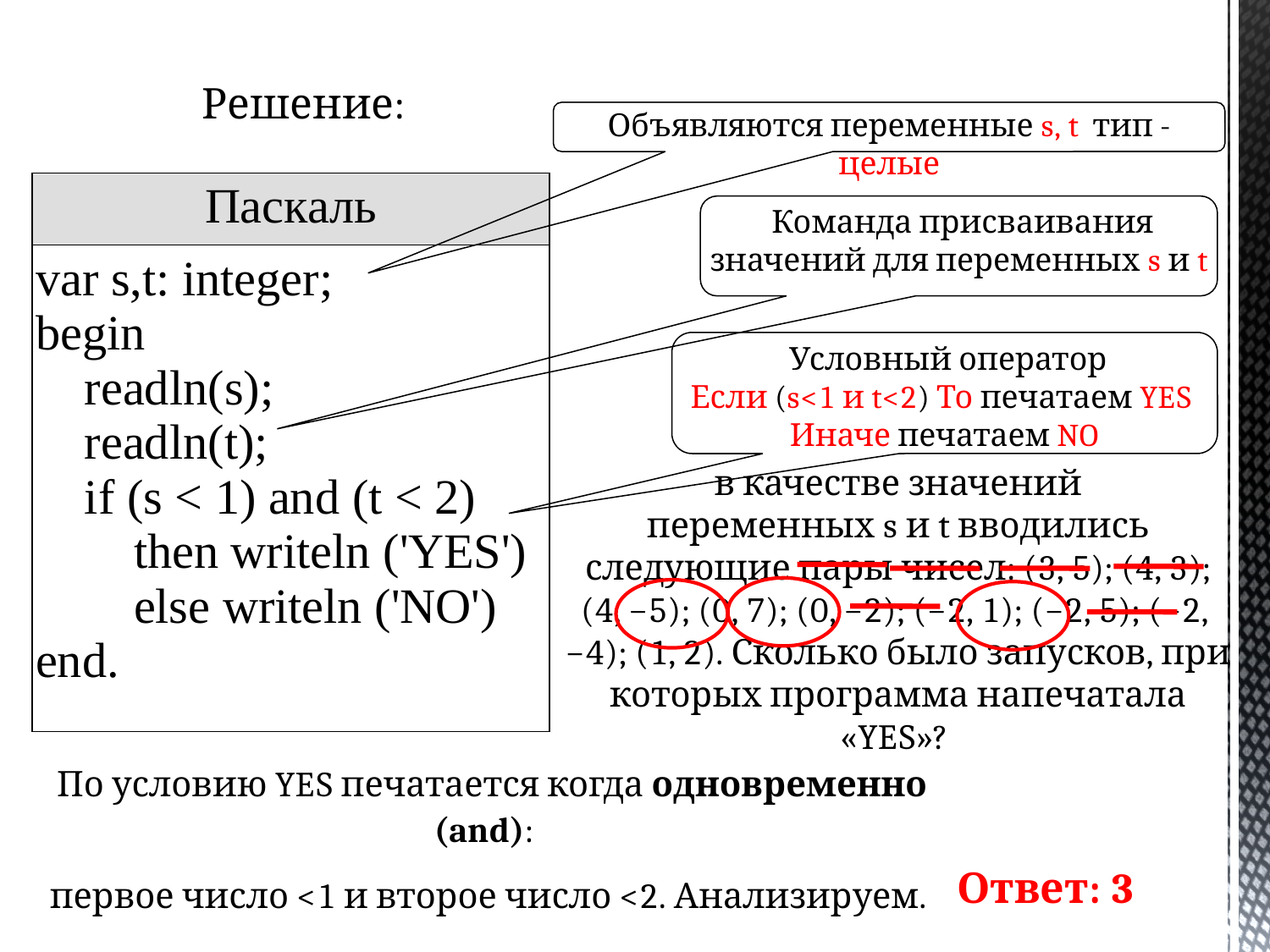

Решение:
Объявляются переменные s, t  тип - целые
| Паскаль |
| --- |
| var s,t: integer; begin     readln(s);     readln(t);     if (s < 1) and (t < 2)         then writeln ('YES')         else writeln ('NO') end. |
 Команда присваивания значений для переменных s и t

 Условный оператор
Если (s<1 и t<2) То печатаем YES
Иначе печатаем NO
в качестве значений переменных s и t вводились следующие пары чисел: (3, 5); (4, 3); (4, −5); (0, 7); (0, −2); (−2, 1); (−2, 5); (−2, −4); (1, 2). Сколько было запусков, при которых программа напечатала «YES»?

 По условию YES печатается когда одновременно (and):
первое число <1 и второе число <2. Анализируем.
Ответ: 3